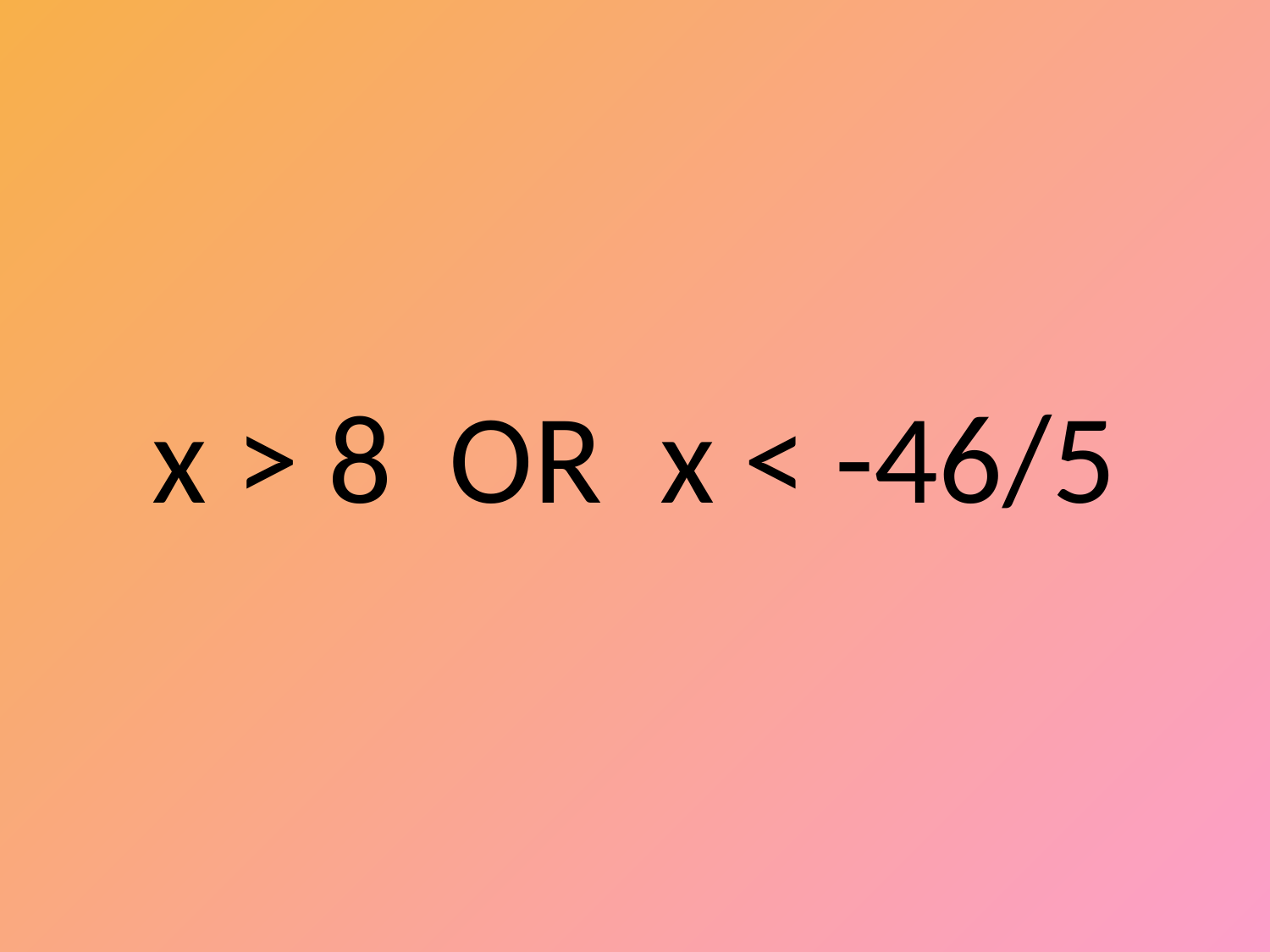

x > 8  OR  x < -46/5